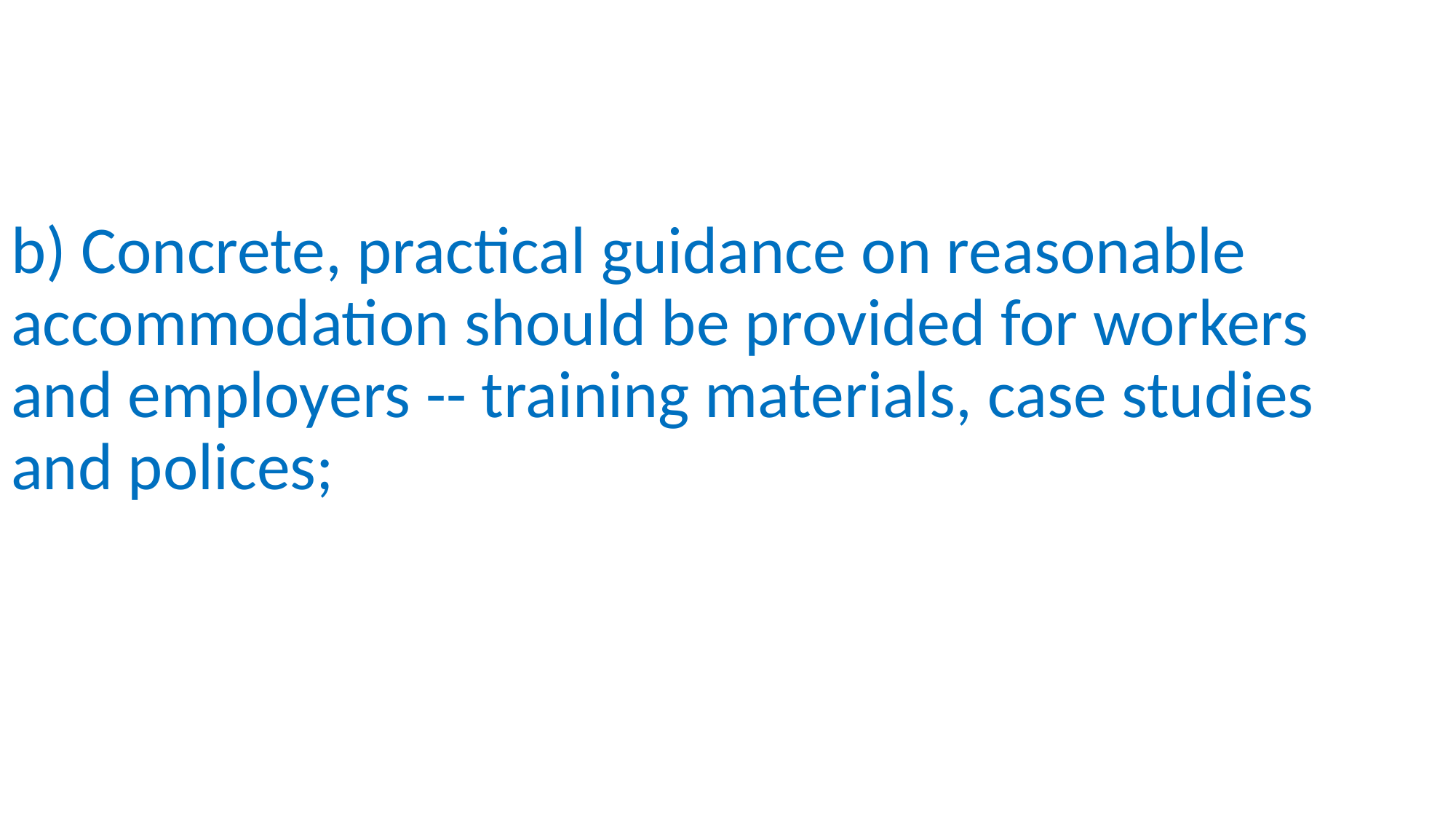

b) Concrete, practical guidance on reasonable accommodation should be provided for workers and employers -- training materials, case studies and polices;